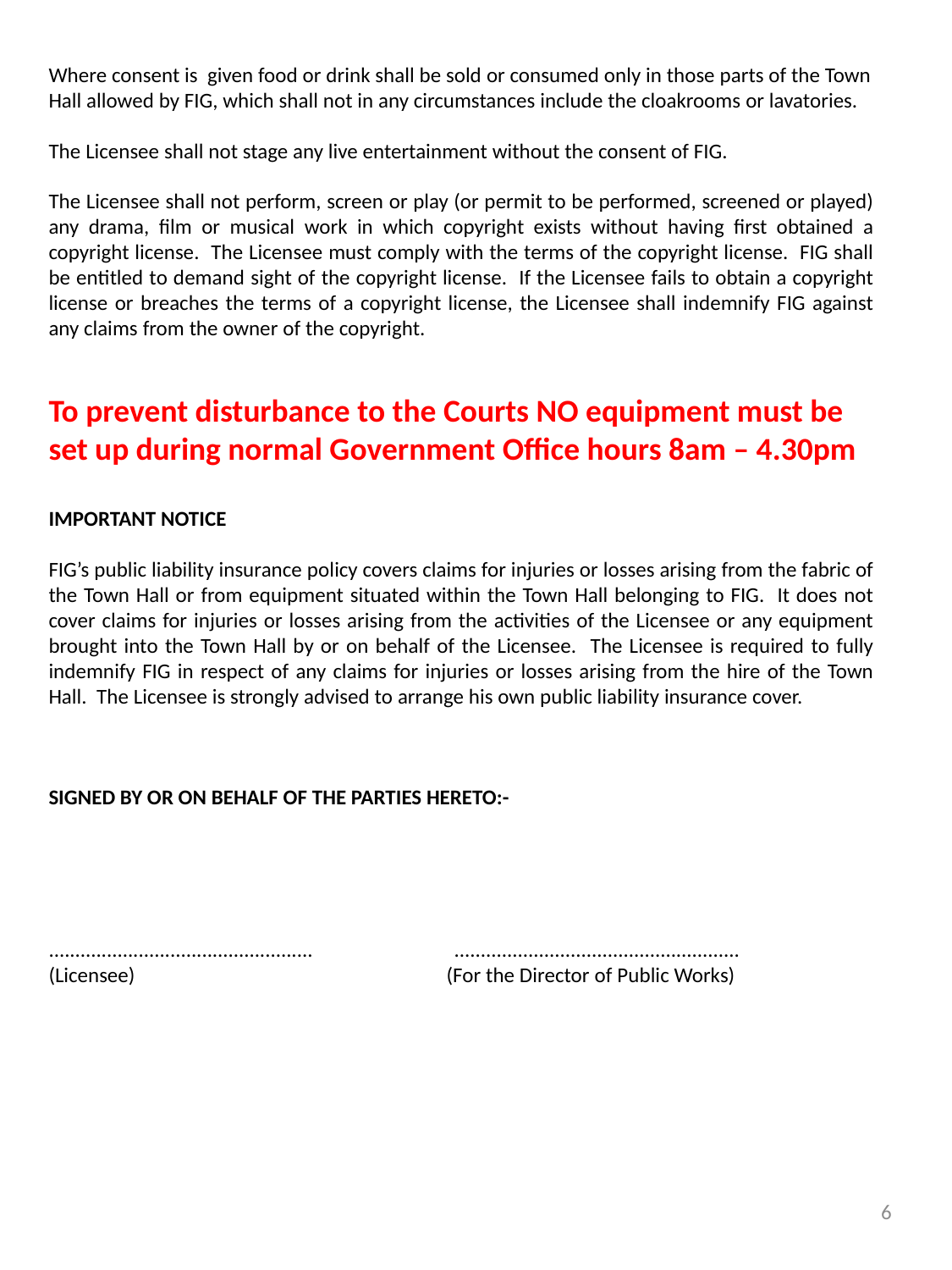

Where consent is  given food or drink shall be sold or consumed only in those parts of the Town Hall allowed by FIG, which shall not in any circumstances include the cloakrooms or lavatories.

The Licensee shall not stage any live entertainment without the consent of FIG.

The Licensee shall not perform, screen or play (or permit to be performed, screened or played) any drama, film or musical work in which copyright exists without having first obtained a copyright license.  The Licensee must comply with the terms of the copyright license.  FIG shall be entitled to demand sight of the copyright license.  If the Licensee fails to obtain a copyright license or breaches the terms of a copyright license, the Licensee shall indemnify FIG against any claims from the owner of the copyright.

To prevent disturbance to the Courts NO equipment must be set up during normal Government Office hours 8am – 4.30pm

IMPORTANT NOTICE

FIG’s public liability insurance policy covers claims for injuries or losses arising from the fabric of the Town Hall or from equipment situated within the Town Hall belonging to FIG.  It does not cover claims for injuries or losses arising from the activities of the Licensee or any equipment brought into the Town Hall by or on behalf of the Licensee.  The Licensee is required to fully indemnify FIG in respect of any claims for injuries or losses arising from the hire of the Town Hall.  The Licensee is strongly advised to arrange his own public liability insurance cover.

SIGNED BY OR ON BEHALF OF THE PARTIES HERETO:-

..................................................                             ......................................................
(Licensee)                                                                (For the Director of Public Works)

6